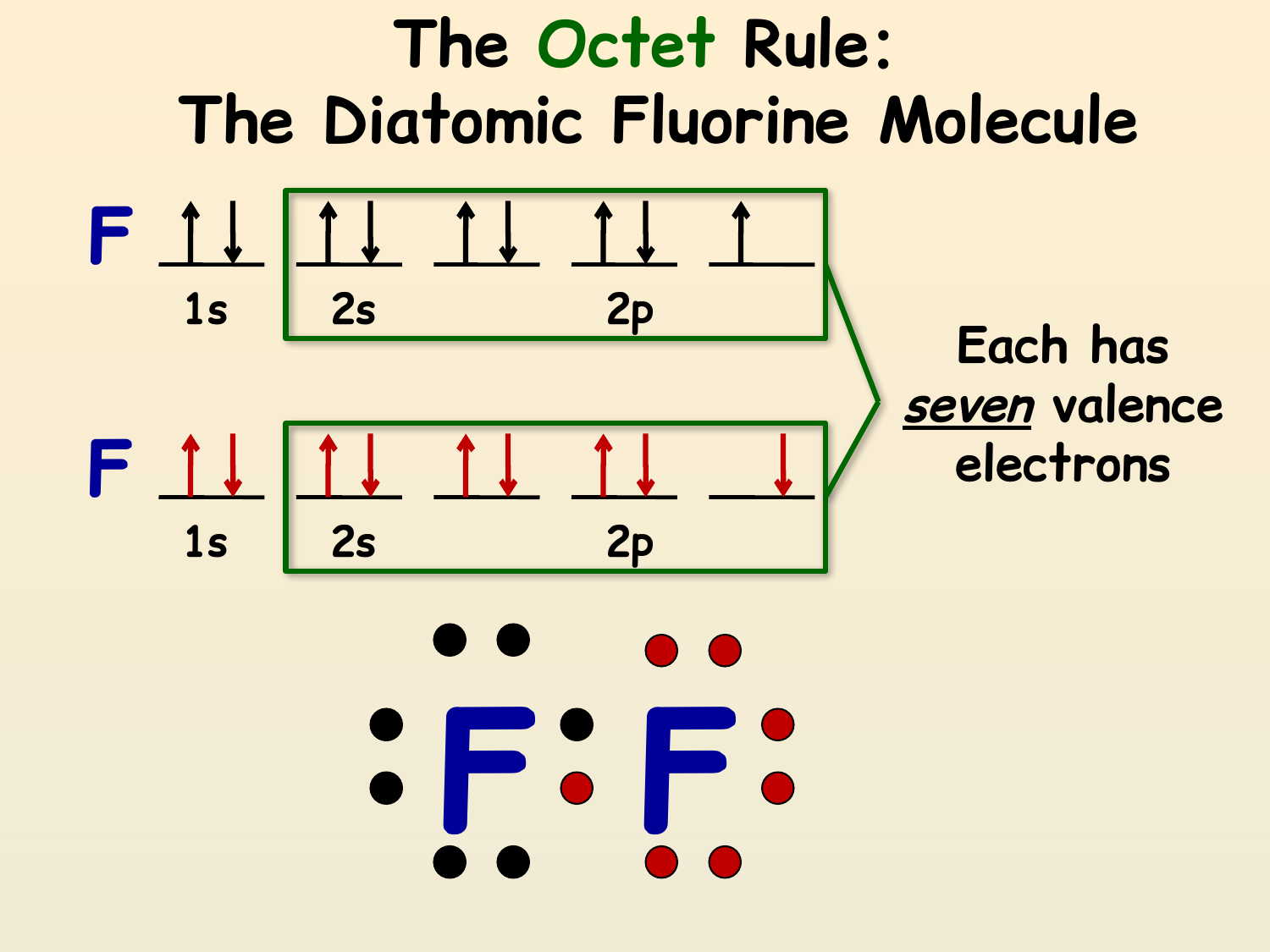

# The Octet Rule: The Diatomic Fluorine Molecule
F

1s
2s
2p
Each has seven valence electrons
F

1s
2s
2p

F
F